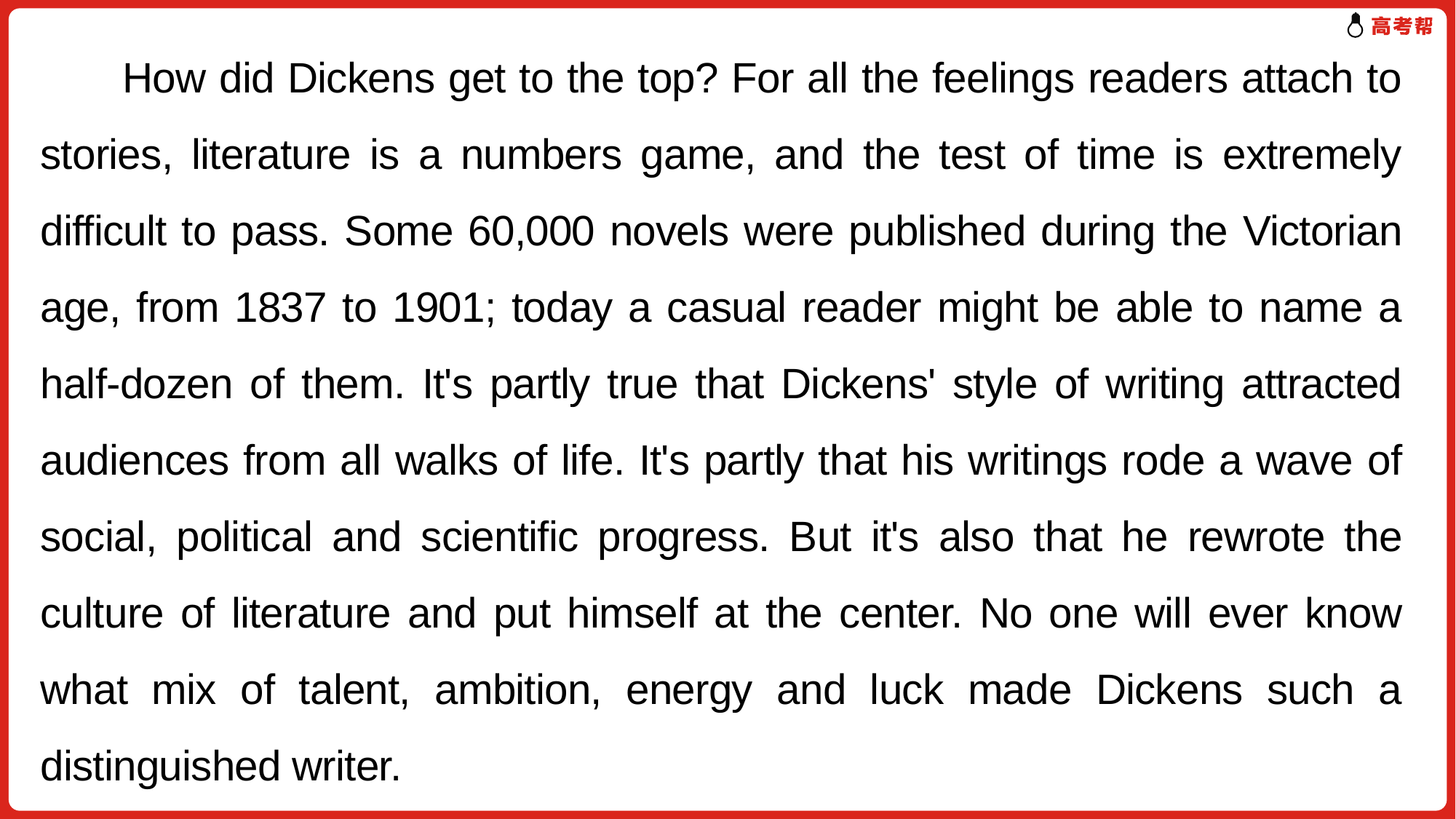

How did Dickens get to the top? For all the feelings readers attach to stories, literature is a numbers game, and the test of time is extremely difficult to pass. Some 60,000 novels were published during the Victorian age, from 1837 to 1901; today a casual reader might be able to name a half-dozen of them. It's partly true that Dickens' style of writing attracted audiences from all walks of life. It's partly that his writings rode a wave of social, political and scientific progress. But it's also that he rewrote the culture of literature and put himself at the center. No one will ever know what mix of talent, ambition, energy and luck made Dickens such a distinguished writer.